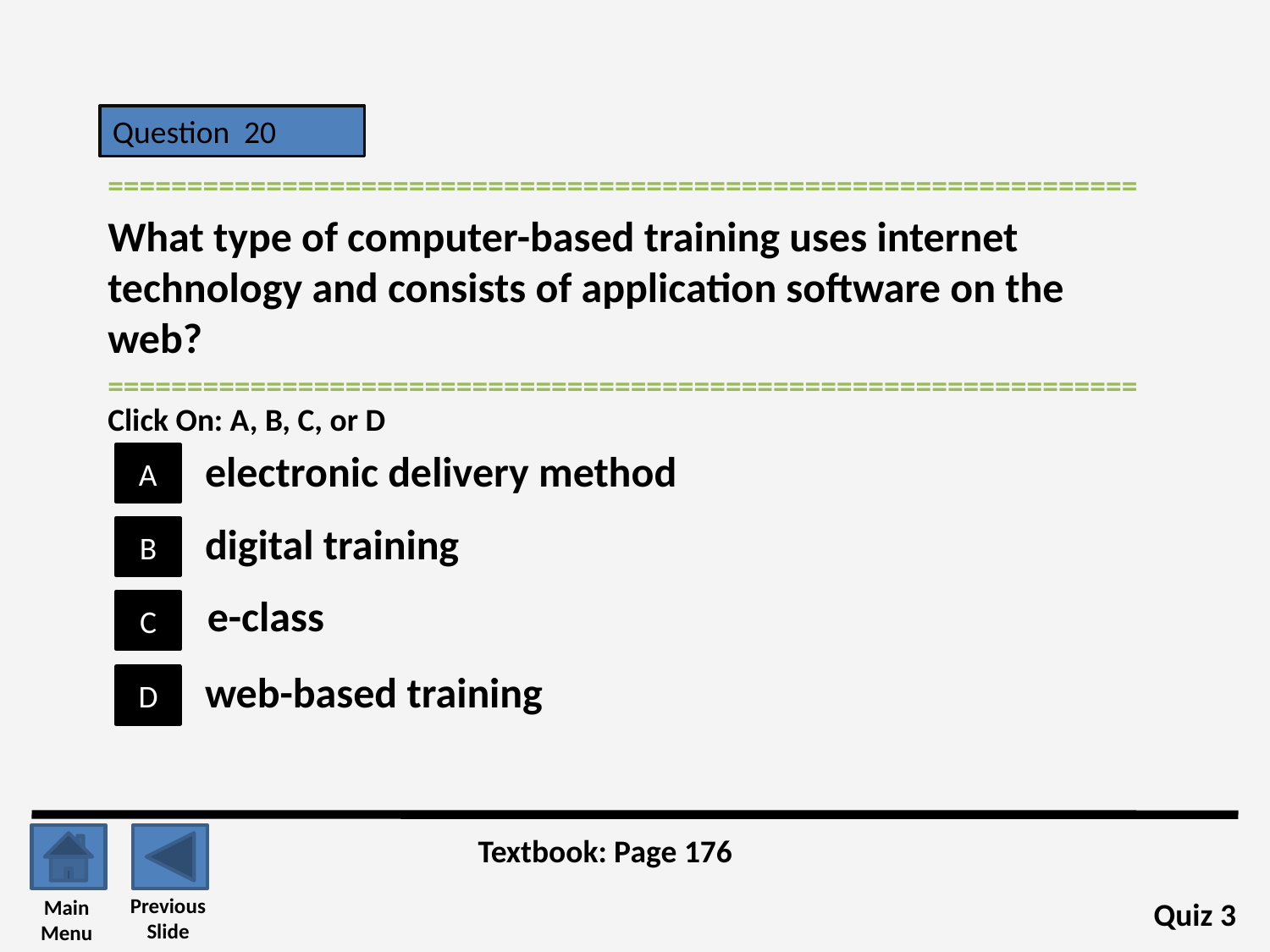

Question  20
=================================================================
What type of computer-based training uses internet technology and consists of application software on the web?
=================================================================
Click On: A, B, C, or D

electronic delivery method
A
digital training
B
e-class
C
web-based training
D

Textbook: Page 176
Previous
Slide
Main
Menu
Quiz 3